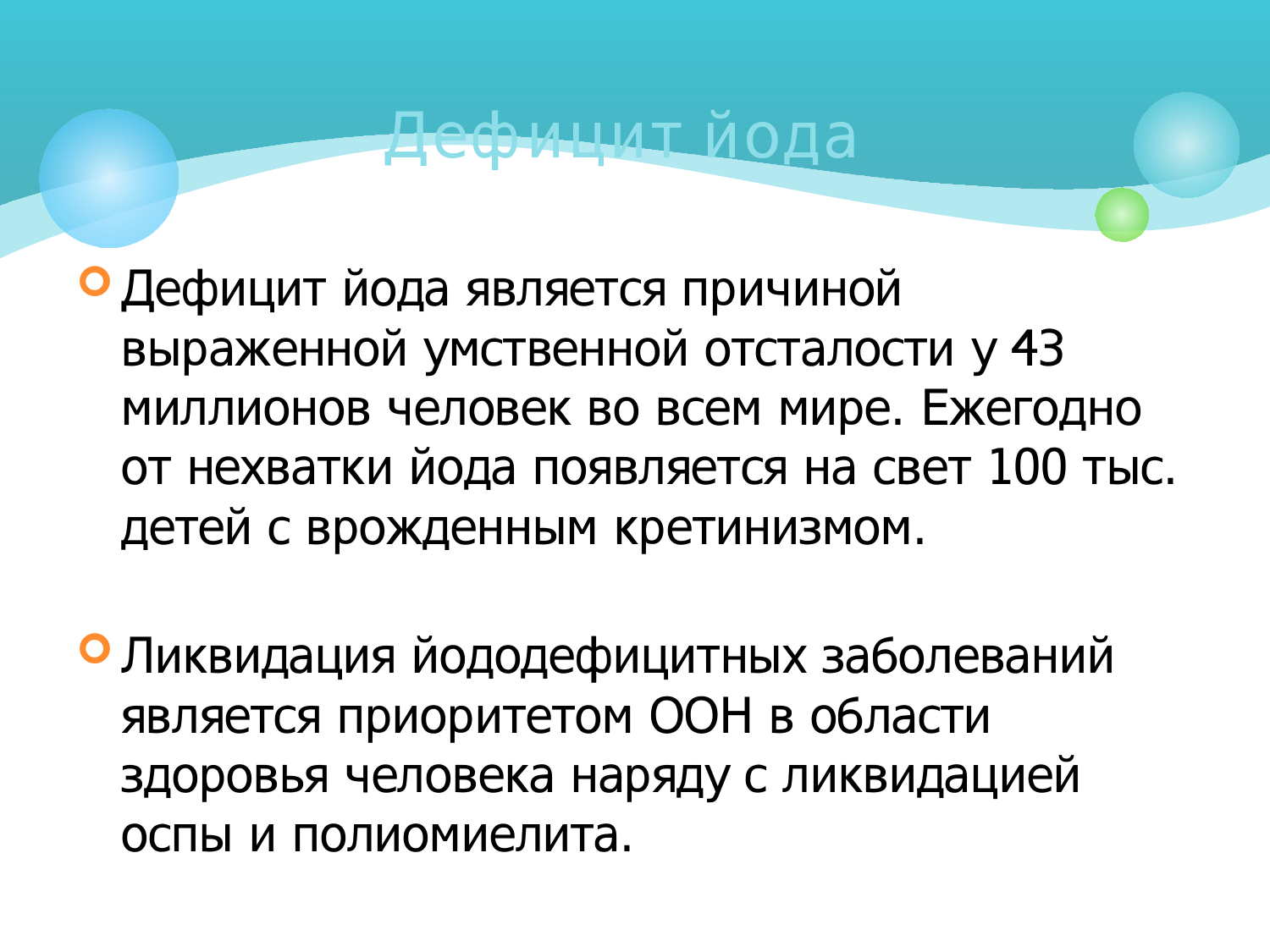

# Дефицит йода
Дефицит йода является причиной выраженной умственной отсталости у 43 миллионов человек во всем мире. Ежегодно от нехватки йода появляется на свет 100 тыс. детей с врожденным кретинизмом.
Ликвидация йододефицитных заболеваний является приоритетом ООН в области здоровья человека наряду с ликвидацией оспы и полиомиелита.